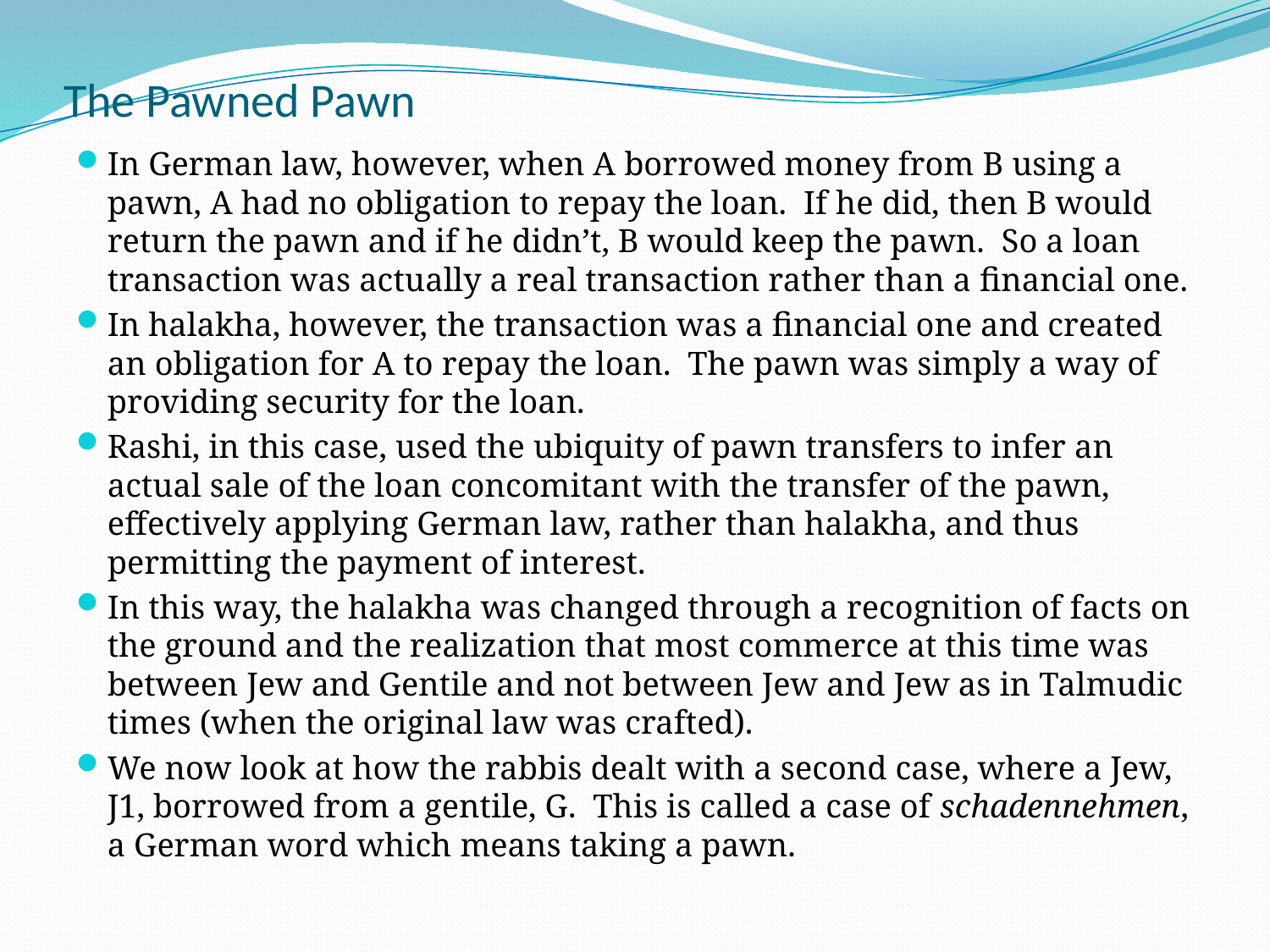

# The Pawned Pawn
In German law, however, when A borrowed money from B using a pawn, A had no obligation to repay the loan.  If he did, then B would return the pawn and if he didn’t, B would keep the pawn.  So a loan transaction was actually a real transaction rather than a financial one.
In halakha, however, the transaction was a financial one and created an obligation for A to repay the loan.  The pawn was simply a way of providing security for the loan.
Rashi, in this case, used the ubiquity of pawn transfers to infer an actual sale of the loan concomitant with the transfer of the pawn, effectively applying German law, rather than halakha, and thus permitting the payment of interest.
In this way, the halakha was changed through a recognition of facts on the ground and the realization that most commerce at this time was between Jew and Gentile and not between Jew and Jew as in Talmudic times (when the original law was crafted).
We now look at how the rabbis dealt with a second case, where a Jew, J1, borrowed from a gentile, G.  This is called a case of schadennehmen, a German word which means taking a pawn.